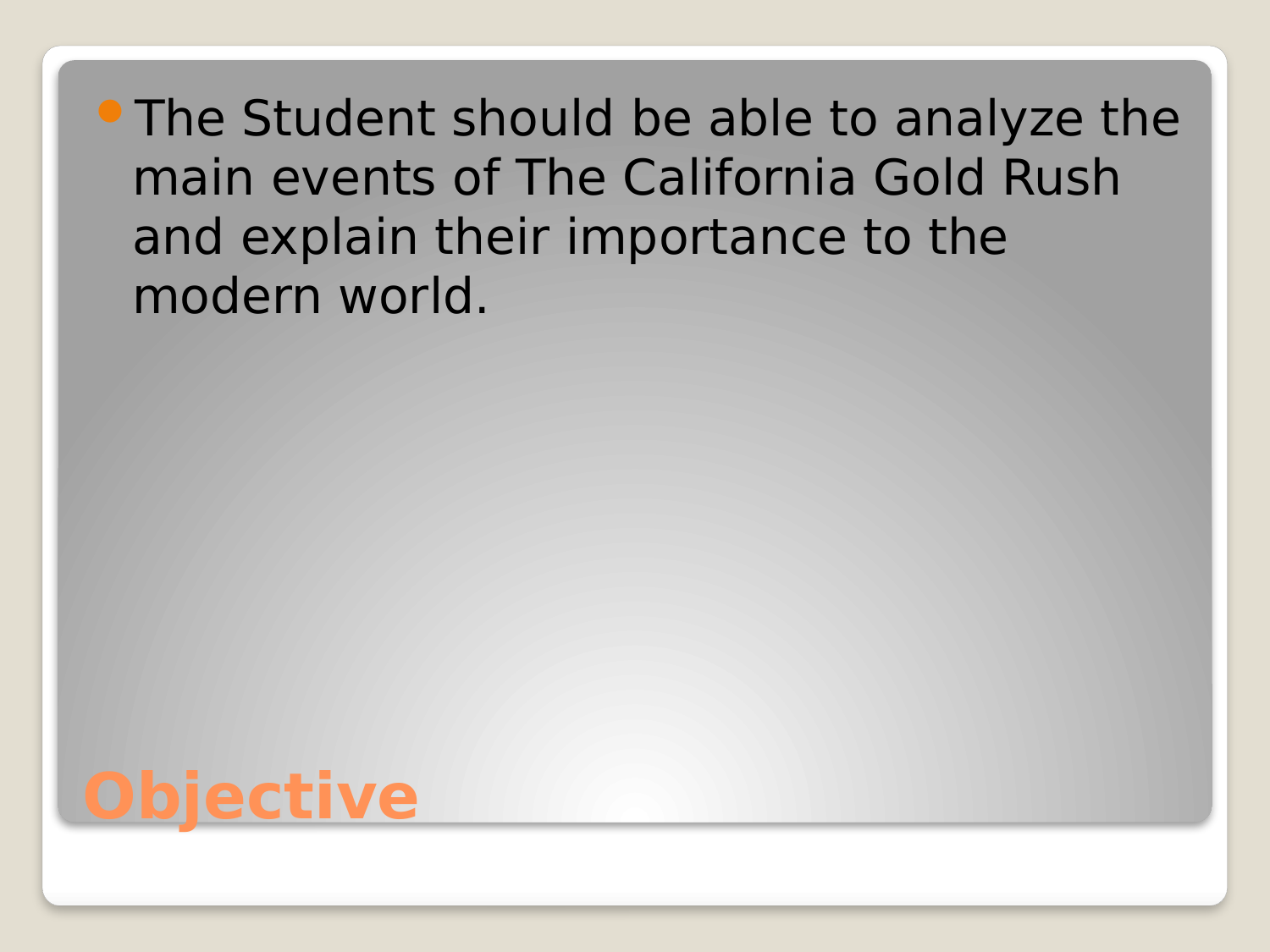

The Student should be able to analyze the main events of The California Gold Rush and explain their importance to the modern world.
# Objective